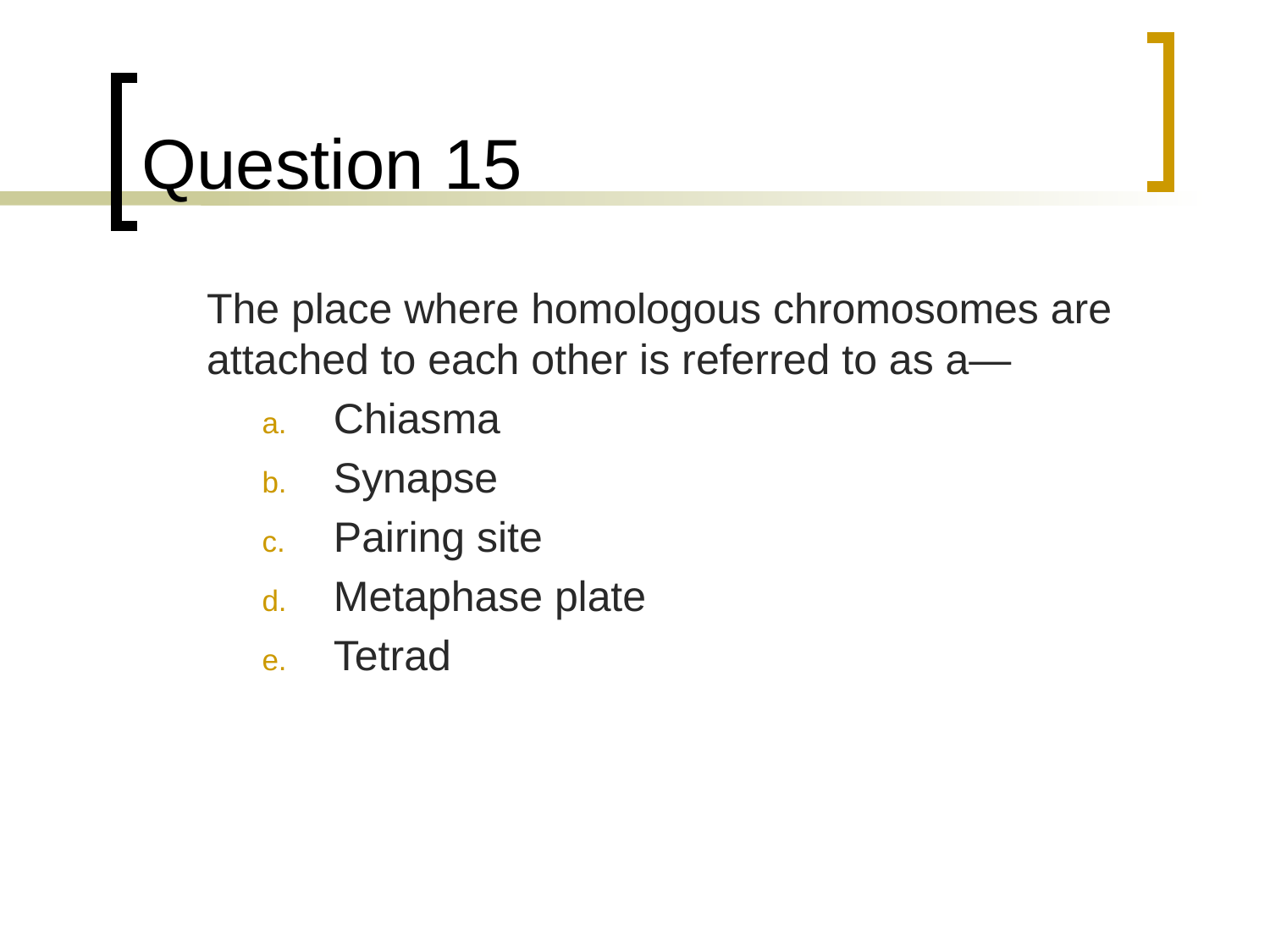

# Question 15
	The place where homologous chromosomes are attached to each other is referred to as a—
Chiasma
Synapse
Pairing site
Metaphase plate
Tetrad